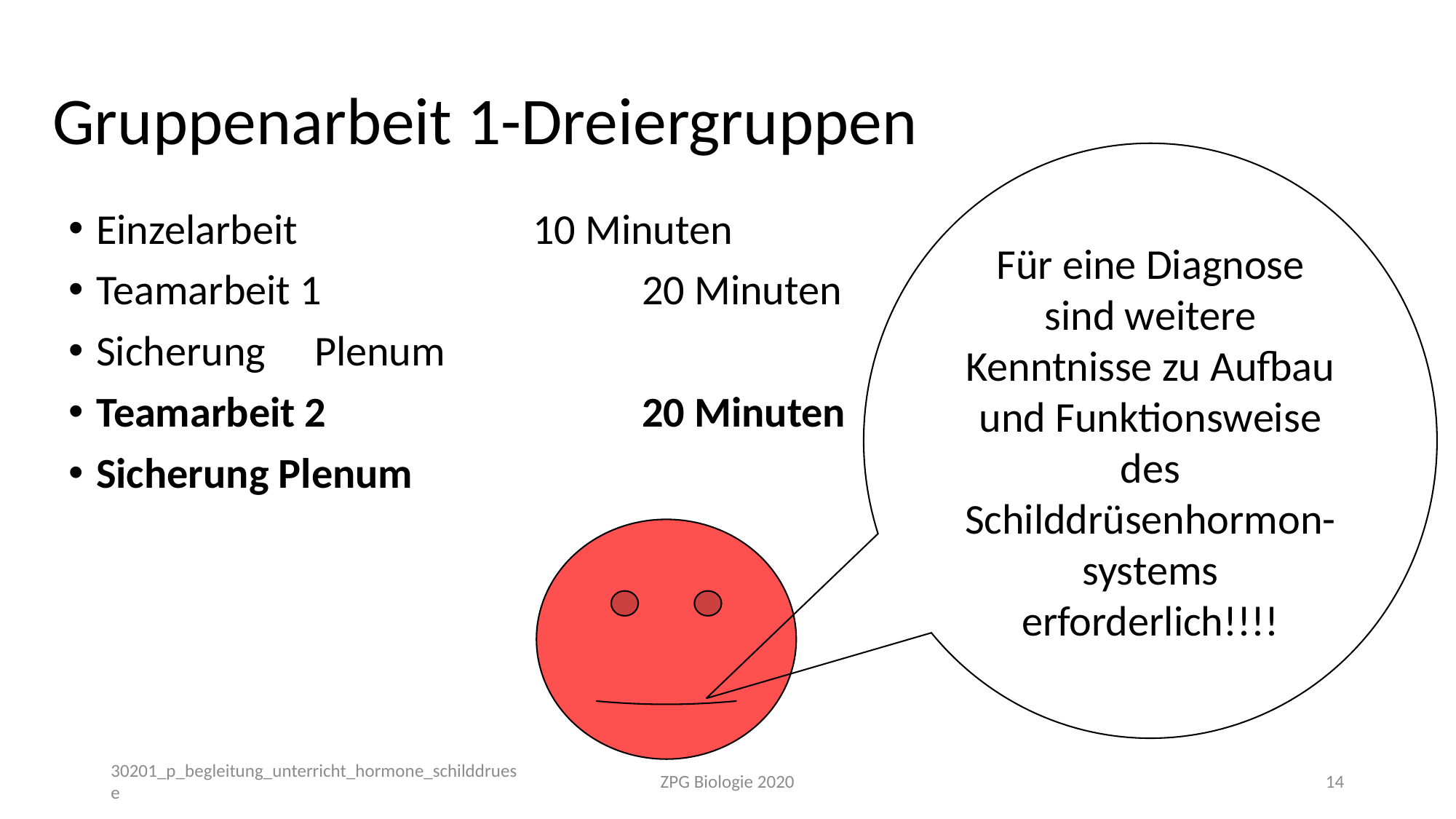

# Gruppenarbeit 1-Dreiergruppen
Für eine Diagnose sind weitere Kenntnisse zu Aufbau und Funktionsweise des Schilddrüsenhormon-systems erforderlich!!!!
Einzelarbeit			10 Minuten
Teamarbeit 1			20 Minuten
Sicherung 	Plenum
Teamarbeit 2			20 Minuten
Sicherung Plenum

30201_p_begleitung_unterricht_hormone_schilddruese
ZPG Biologie 2020
14